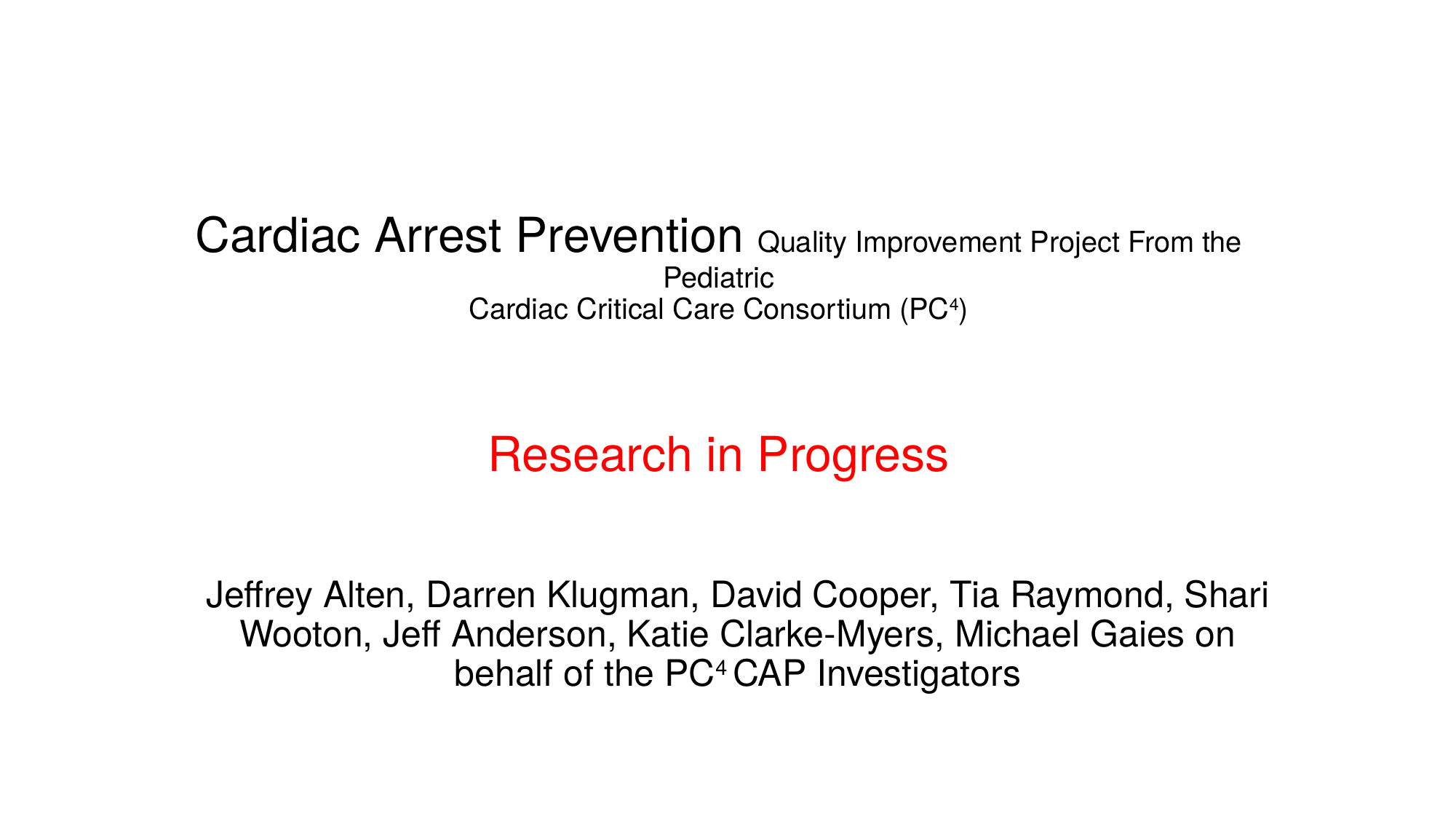

# Cardiac Arrest Prevention Quality Improvement Project From the Pediatric Cardiac Critical Care Consortium (PC4) Research in Progress
Jeffrey Alten, Darren Klugman, David Cooper, Tia Raymond, Shari Wooton, Jeff Anderson, Katie Clarke-Myers, Michael Gaies on behalf of the PC4 CAP Investigators